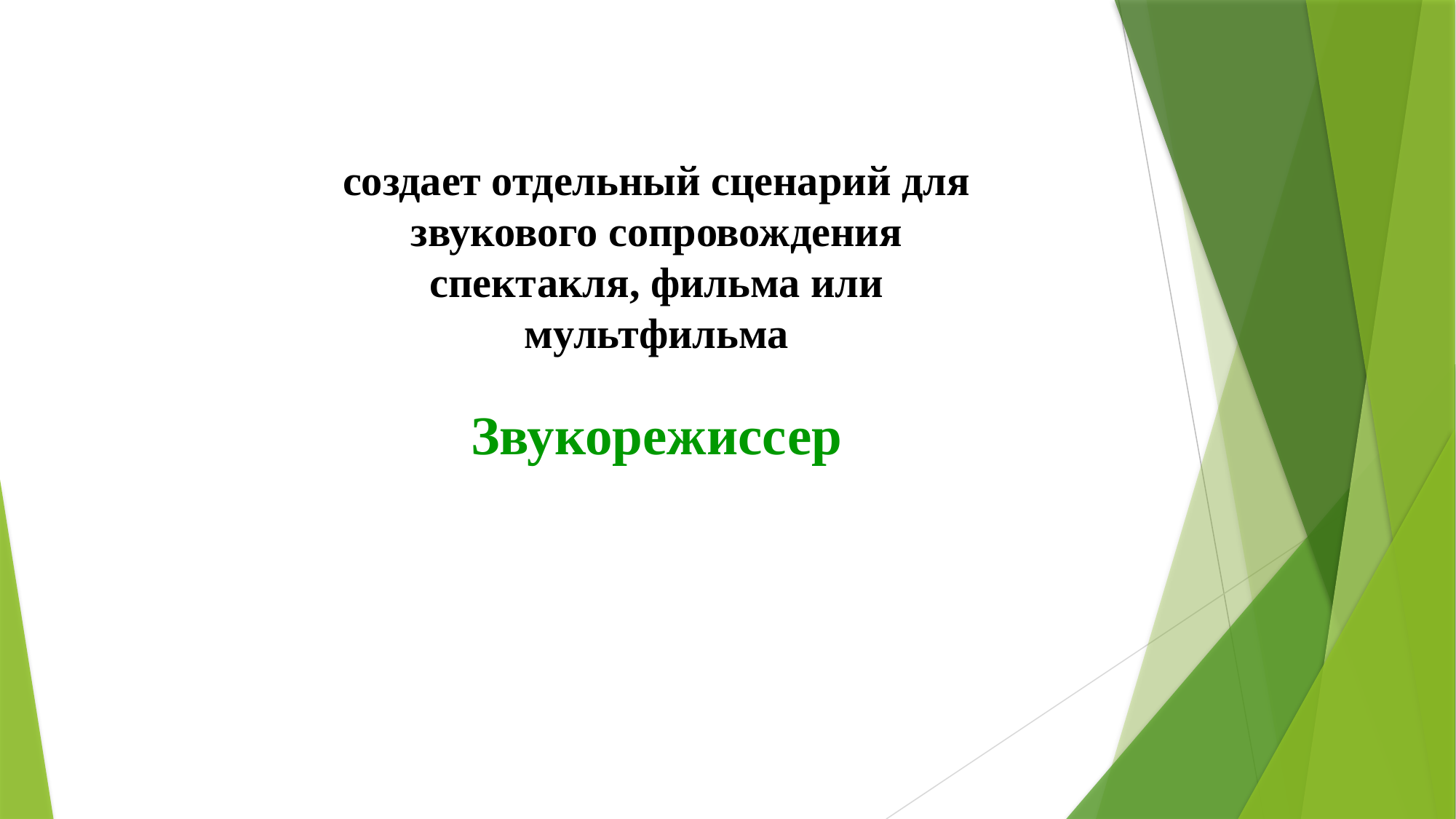

создает отдельный сценарий для звукового сопровождения спектакля, фильма или мультфильма

Звукорежиссер